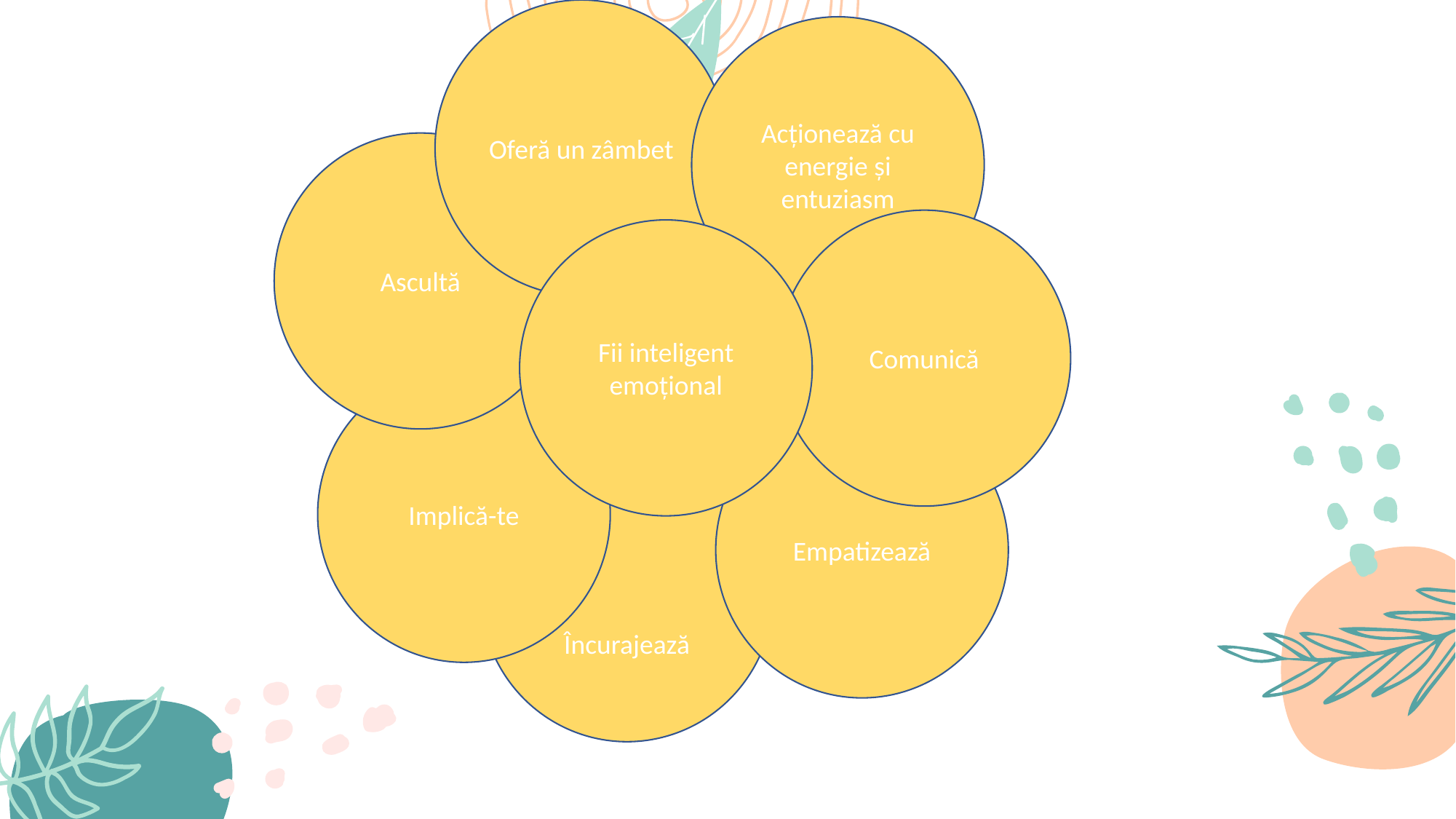

Oferă un zâmbet
Acționează cu energie și entuziasm
Ascultă
Comunică
Fii inteligent emoțional
Implică-te
Empatizează

Încurajează